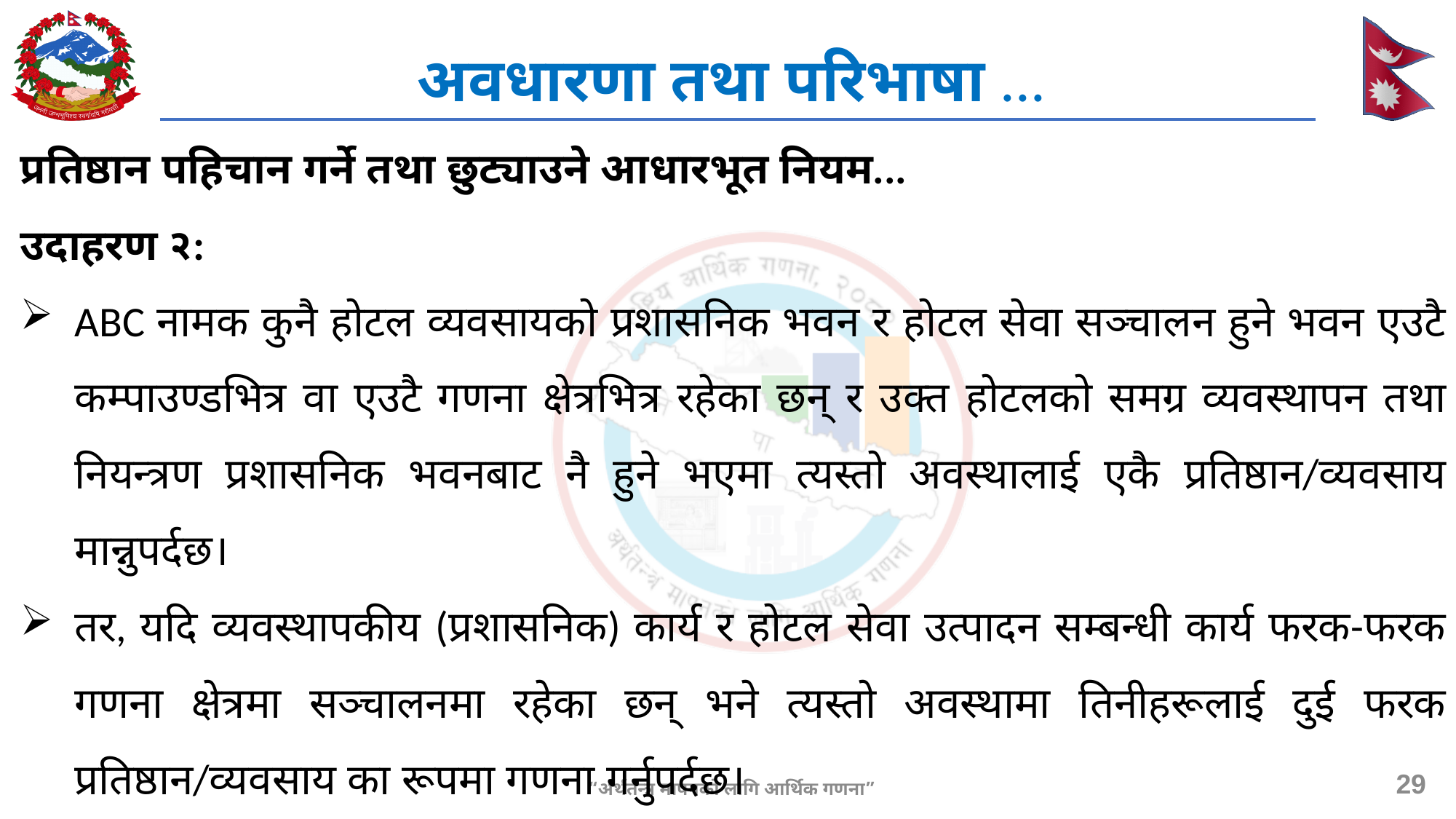

# अवधारणा तथा परिभाषा ...
प्रतिष्ठान पहिचान गर्ने तथा छुट्याउने आधारभूत नियम...
उदाहरण २:
ABC नामक कुनै होटल व्यवसायको प्रशासनिक भवन र होटल सेवा सञ्चालन हुने भवन एउटै कम्पाउण्डभित्र वा एउटै गणना क्षेत्रभित्र रहेका छन् र उक्त होटलको समग्र व्यवस्थापन तथा नियन्त्रण प्रशासनिक भवनबाट नै हुने भएमा त्यस्तो अवस्थालाई एकै प्रतिष्ठान/व्यवसाय मान्नुपर्दछ।
तर, यदि व्यवस्थापकीय (प्रशासनिक) कार्य र होटल सेवा उत्पादन सम्बन्धी कार्य फरक-फरक गणना क्षेत्रमा सञ्चालनमा रहेका छन् भने त्यस्तो अवस्थामा तिनीहरूलाई दुई फरक प्रतिष्ठान/व्यवसाय का रूपमा गणना गर्नुपर्दछ।

29
“अर्थतन्त्र मापनको लागि आर्थिक गणना”